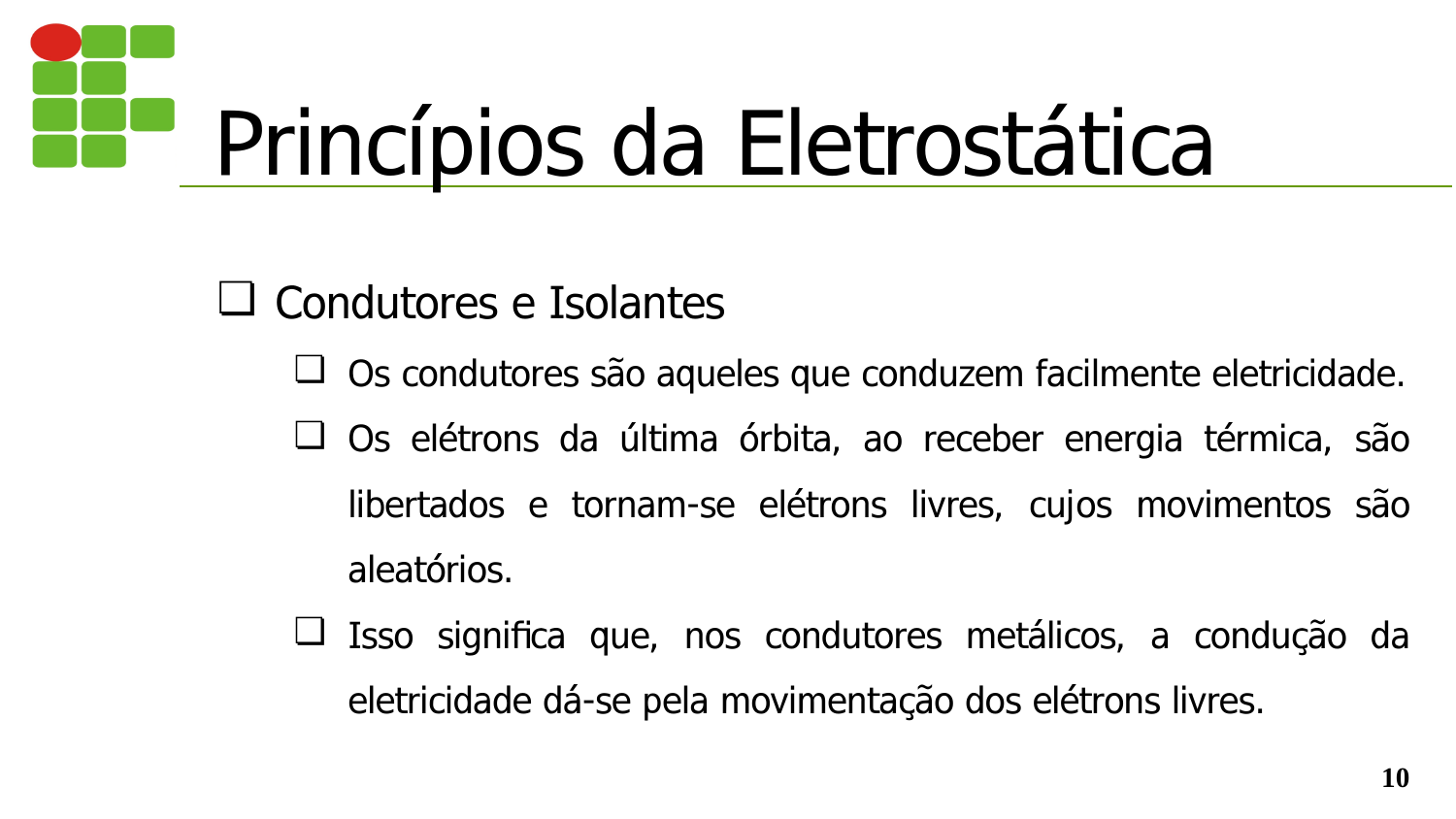

# Princípios da Eletrostática
Condutores e Isolantes
Os condutores são aqueles que conduzem facilmente eletricidade.
Os elétrons da última órbita, ao receber energia térmica, são libertados e tornam-se elétrons livres, cujos movimentos são aleatórios.
Isso significa que, nos condutores metálicos, a condução da eletricidade dá-se pela movimentação dos elétrons livres.
10